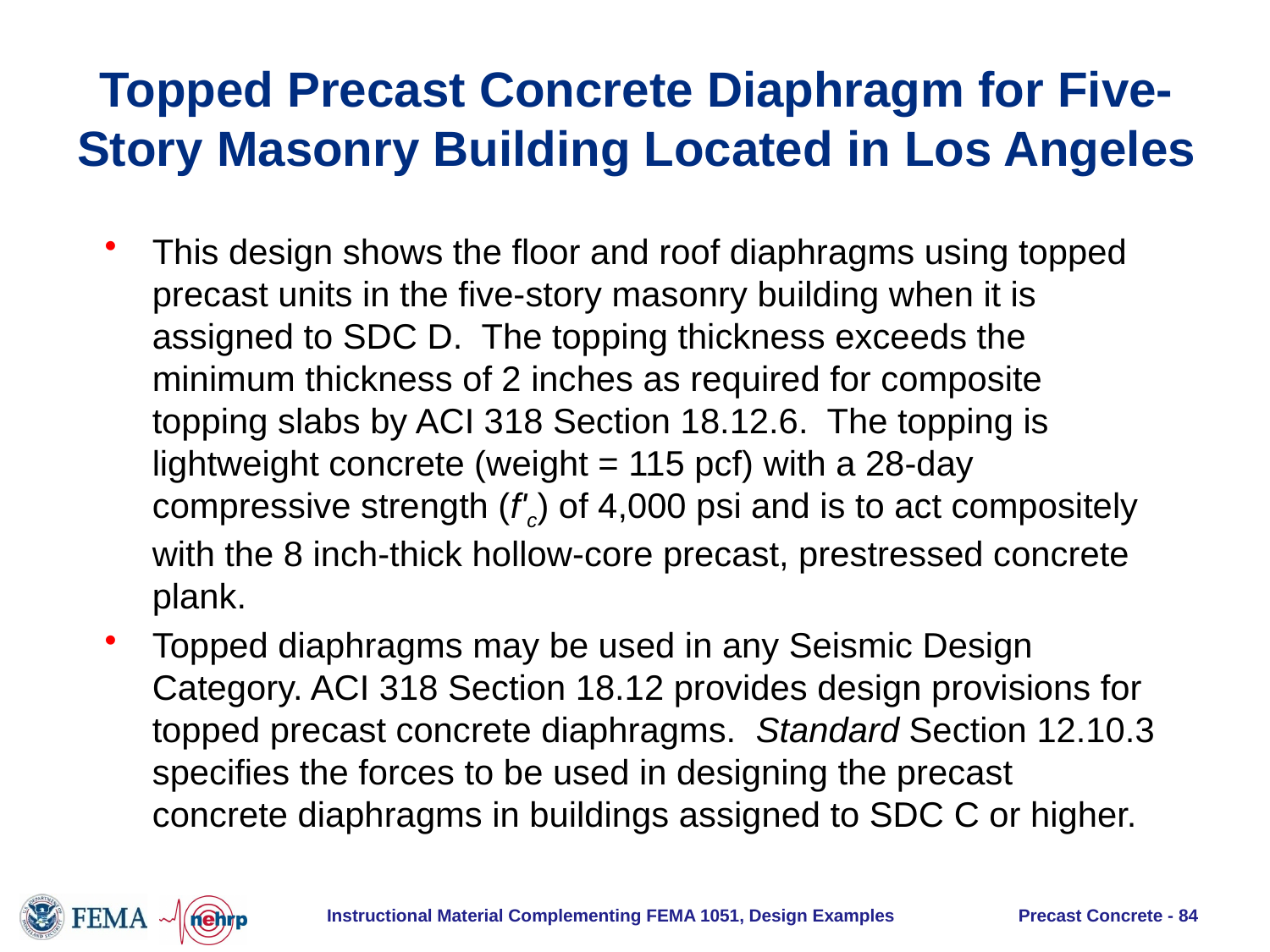

# Topped Precast Concrete Diaphragm for Five-Story Masonry Building Located in Los Angeles
This design shows the floor and roof diaphragms using topped precast units in the five-story masonry building when it is assigned to SDC D.  The topping thickness exceeds the minimum thickness of 2 inches as required for composite topping slabs by ACI 318 Section 18.12.6.  The topping is lightweight concrete (weight = 115 pcf) with a 28-day compressive strength (f'c) of 4,000 psi and is to act compositely with the 8 inch-thick hollow-core precast, prestressed concrete plank.
Topped diaphragms may be used in any Seismic Design Category. ACI 318 Section 18.12 provides design provisions for topped precast concrete diaphragms.  Standard Section 12.10.3 specifies the forces to be used in designing the precast concrete diaphragms in buildings assigned to SDC C or higher.